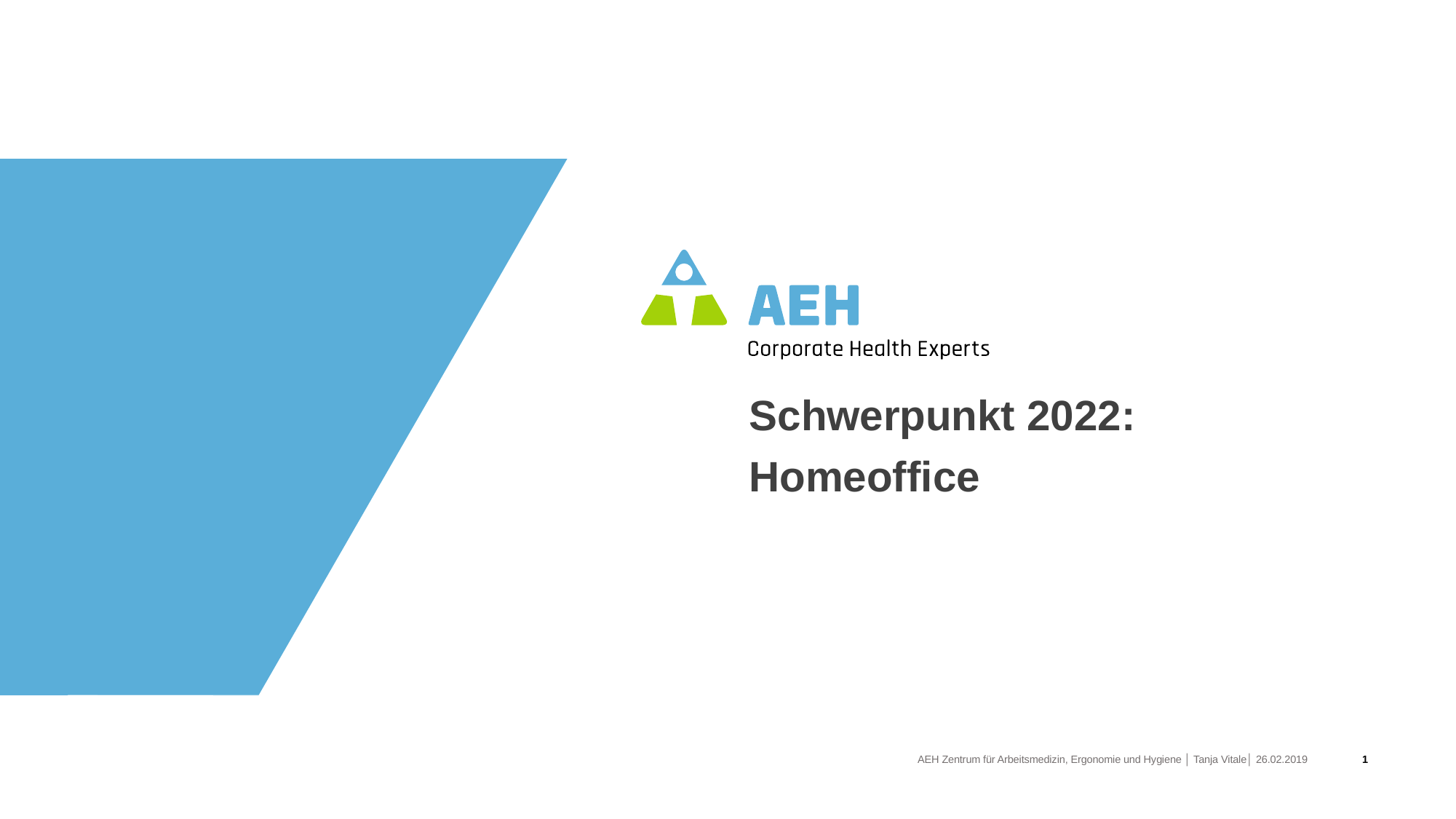

Schwerpunkt 2022:
Homeoffice
AEH Zentrum für Arbeitsmedizin, Ergonomie und Hygiene │ Tanja Vitale│ 26.02.2019